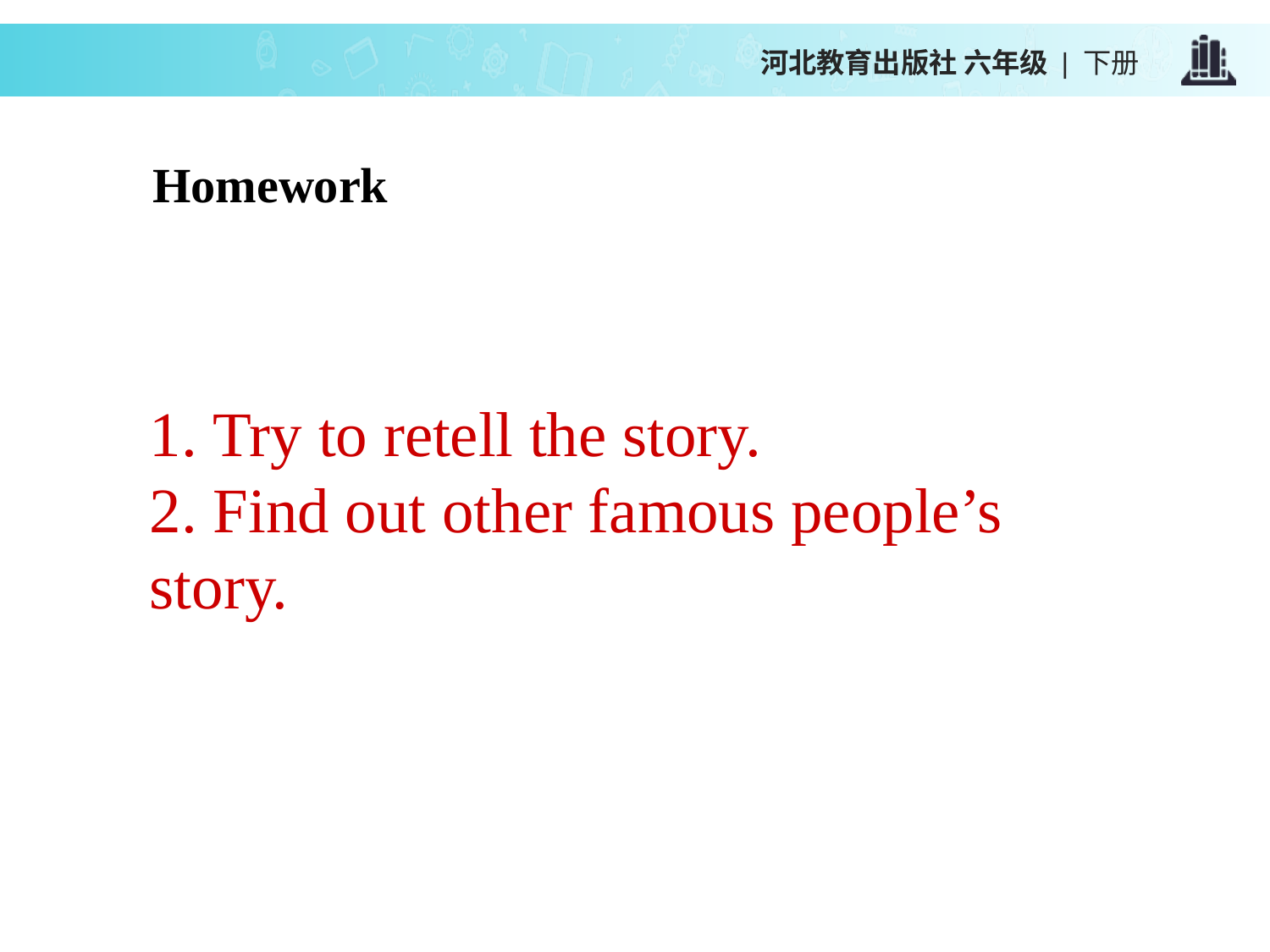

Homework
1. Try to retell the story.
2. Find out other famous people’s story.